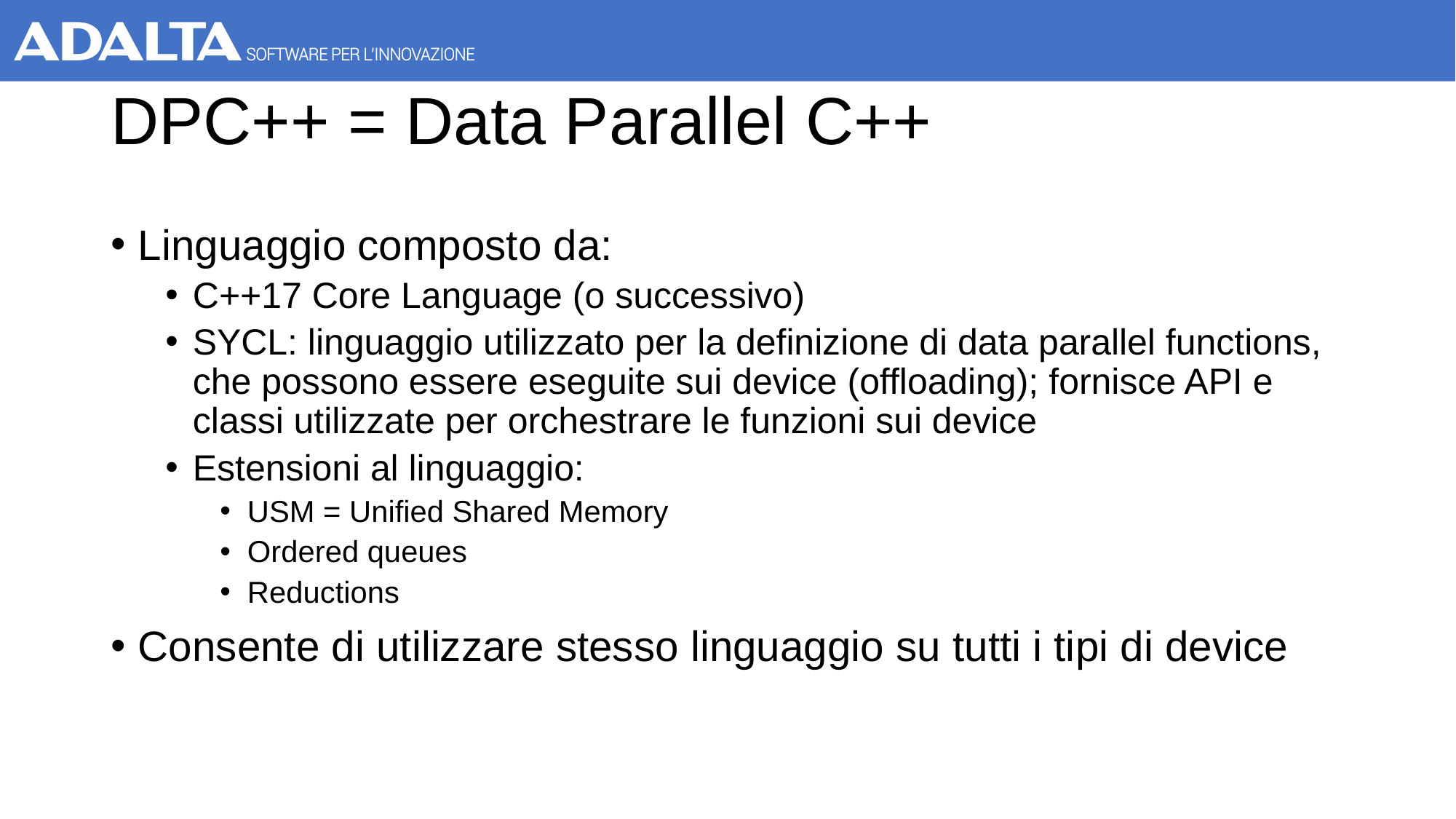

# DPC++ = Data Parallel C++
Linguaggio composto da:
C++17 Core Language (o successivo)
SYCL: linguaggio utilizzato per la definizione di data parallel functions, che possono essere eseguite sui device (offloading); fornisce API e classi utilizzate per orchestrare le funzioni sui device
Estensioni al linguaggio:
USM = Unified Shared Memory
Ordered queues
Reductions
Consente di utilizzare stesso linguaggio su tutti i tipi di device